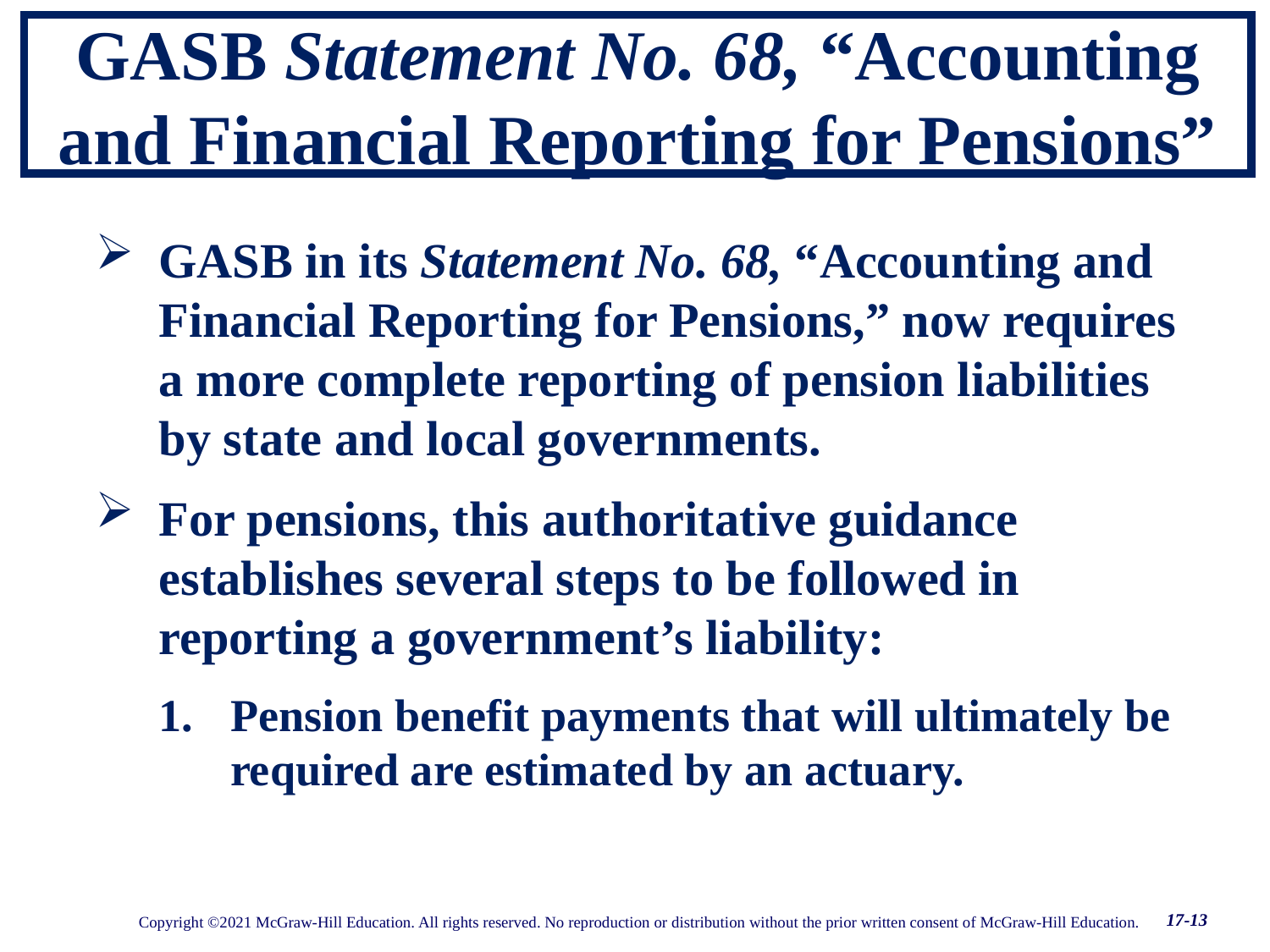

# GASB Statement No. 68, “Accounting and Financial Reporting for Pensions”
GASB in its Statement No. 68, “Accounting and Financial Reporting for Pensions,” now requires a more complete reporting of pension liabilities by state and local governments.
For pensions, this authoritative guidance establishes several steps to be followed in reporting a government’s liability:
Pension benefit payments that will ultimately be required are estimated by an actuary.

17-13
Copyright ©2021 McGraw-Hill Education. All rights reserved. No reproduction or distribution without the prior written consent of McGraw-Hill Education.